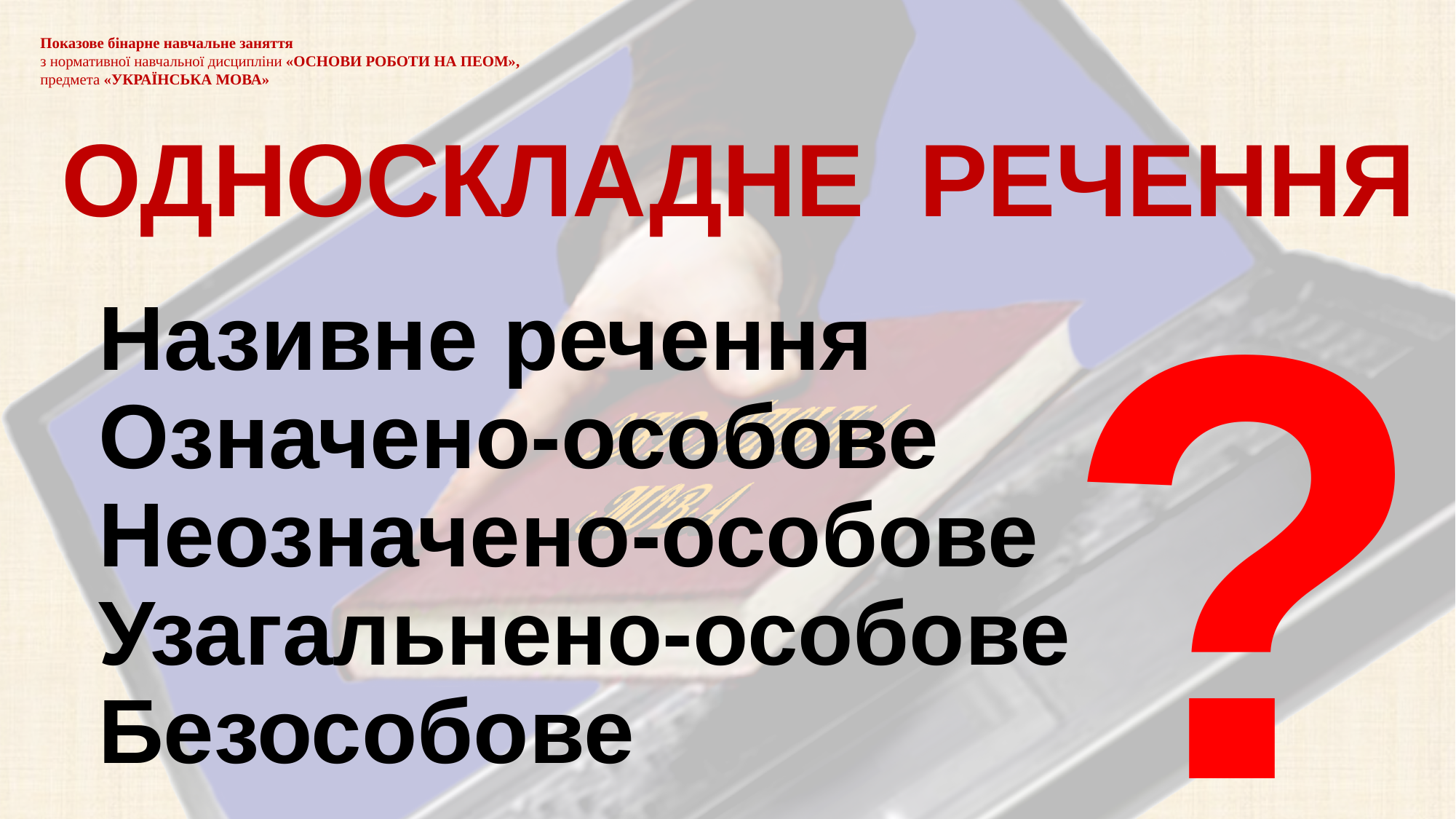

Показове бінарне навчальне заняття
з нормативної навчальної дисципліни «ОСНОВИ РОБОТИ НА ПЕОМ»,
предмета «Українська мова»
ОДНОСКЛАДНЕ  РЕЧЕННЯ
Називне речення
Означено-особове
Неозначено-особове
Узагальнено-особове
Безособове
?